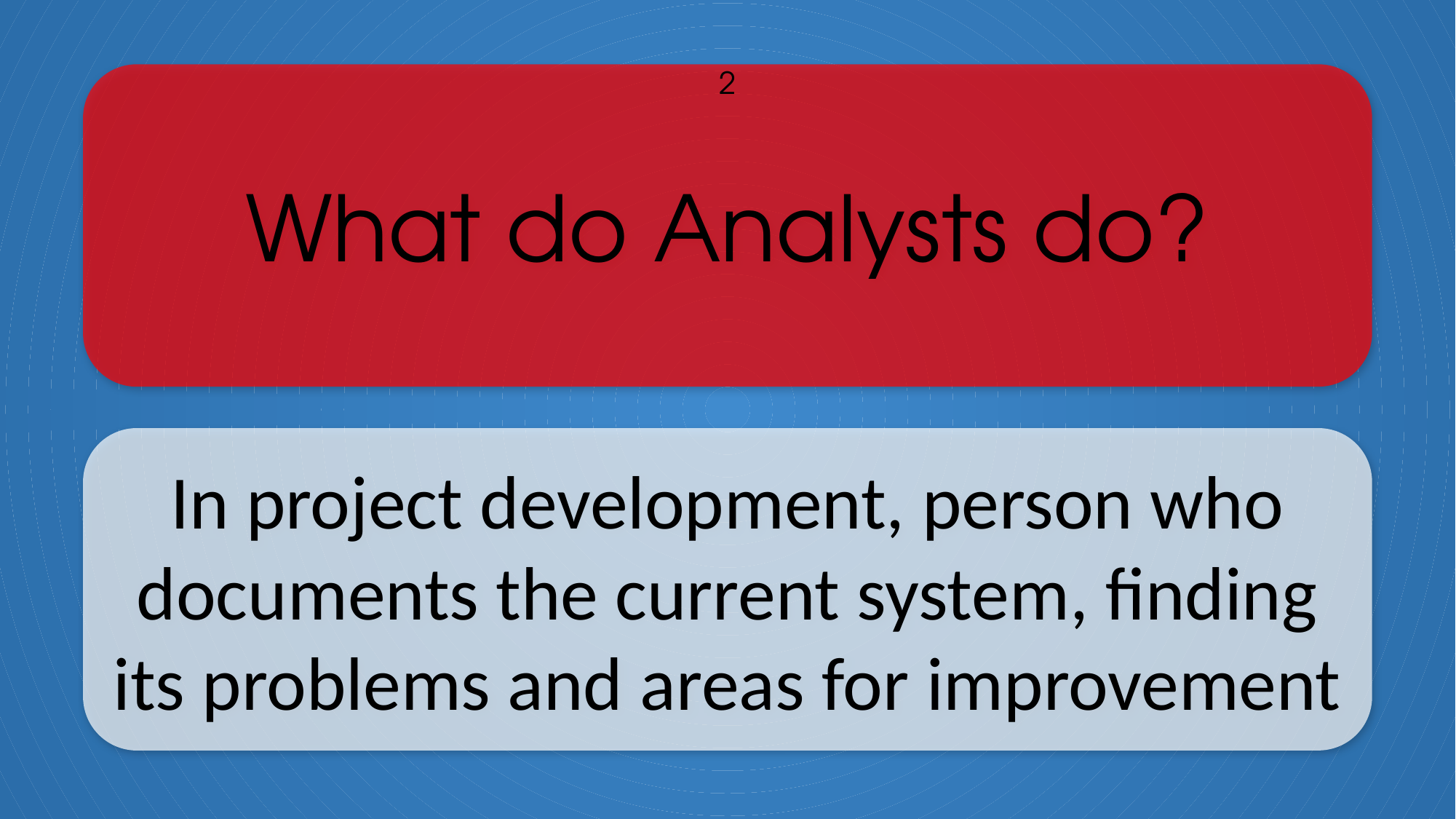

What do Analysts do?
2
In project development, person who documents the current system, finding its problems and areas for improvement